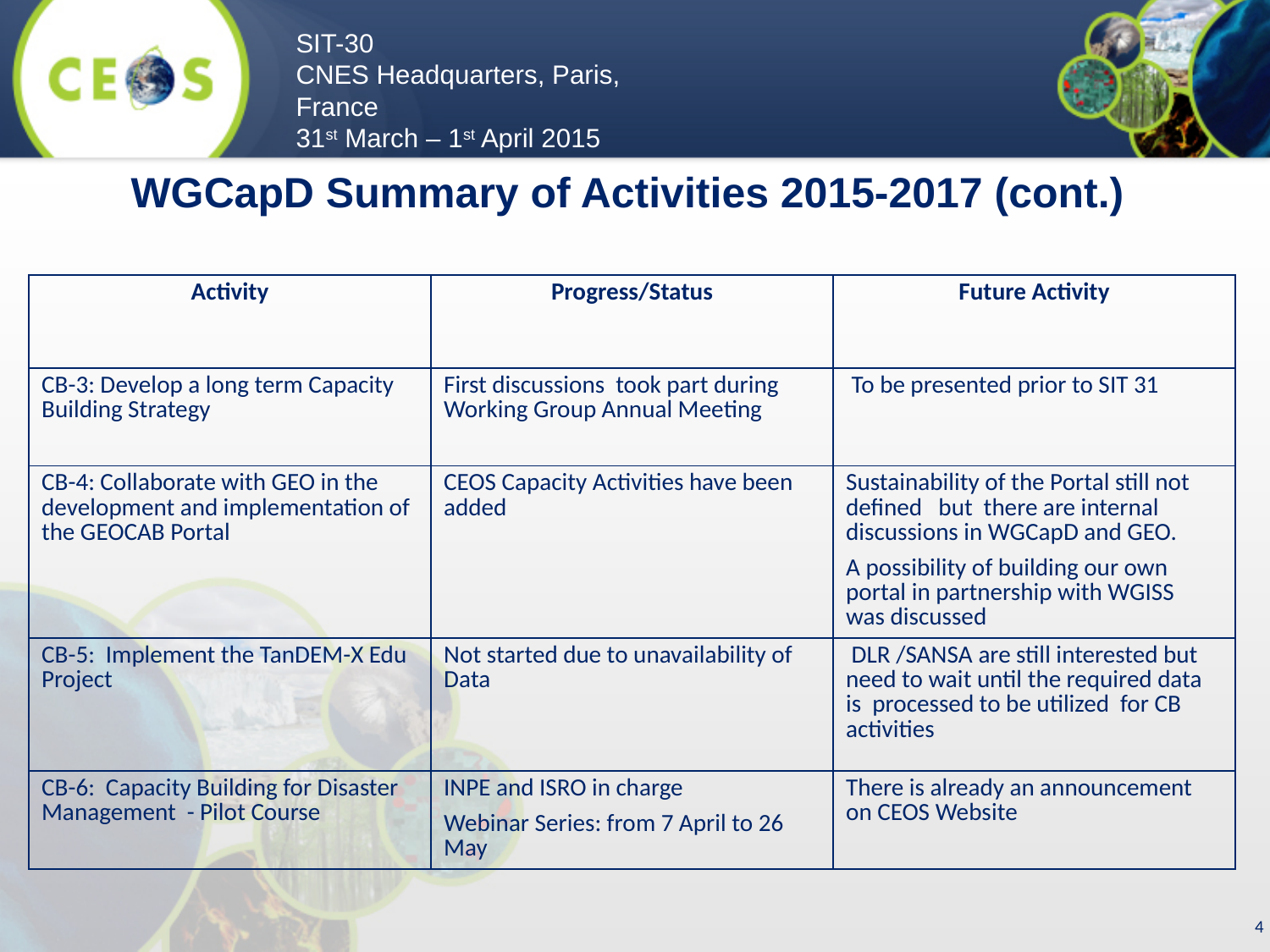

WGCapD Summary of Activities 2015-2017 (cont.)

| Activity | Progress/Status | Future Activity |
| --- | --- | --- |
| CB-3: Develop a long term Capacity Building Strategy | First discussions took part during Working Group Annual Meeting | To be presented prior to SIT 31 |
| CB-4: Collaborate with GEO in the development and implementation of the GEOCAB Portal | CEOS Capacity Activities have been added | Sustainability of the Portal still not defined but there are internal discussions in WGCapD and GEO. A possibility of building our own portal in partnership with WGISS was discussed |
| CB-5: Implement the TanDEM-X Edu Project | Not started due to unavailability of Data | DLR /SANSA are still interested but need to wait until the required data is processed to be utilized for CB activities |
| CB-6: Capacity Building for Disaster Management - Pilot Course | INPE and ISRO in charge Webinar Series: from 7 April to 26 May | There is already an announcement on CEOS Website |
4